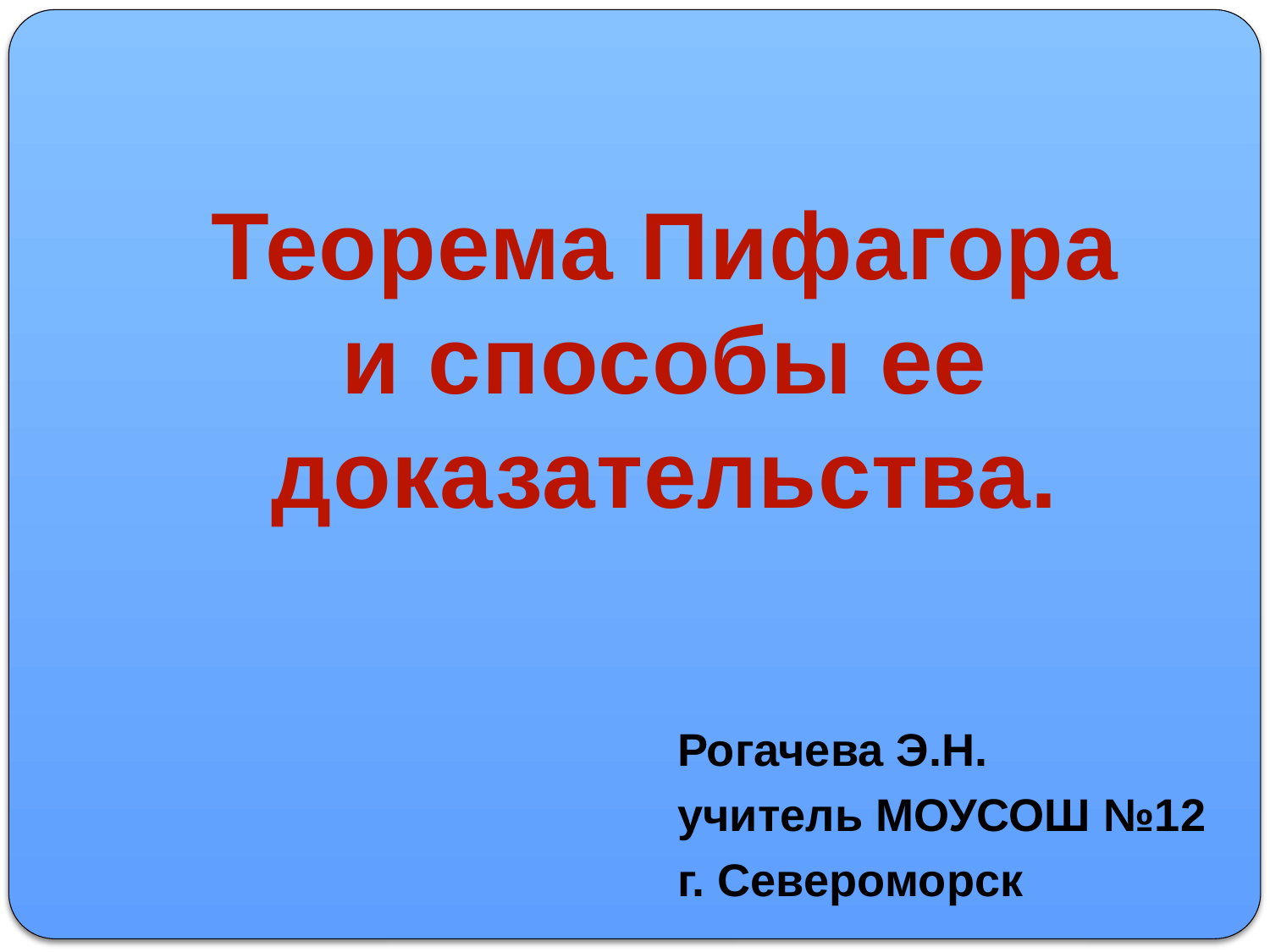

Теорема Пифагора
и способы ее доказательства.
Рогачева Э.Н.
учитель МОУСОШ №12
г. Североморск